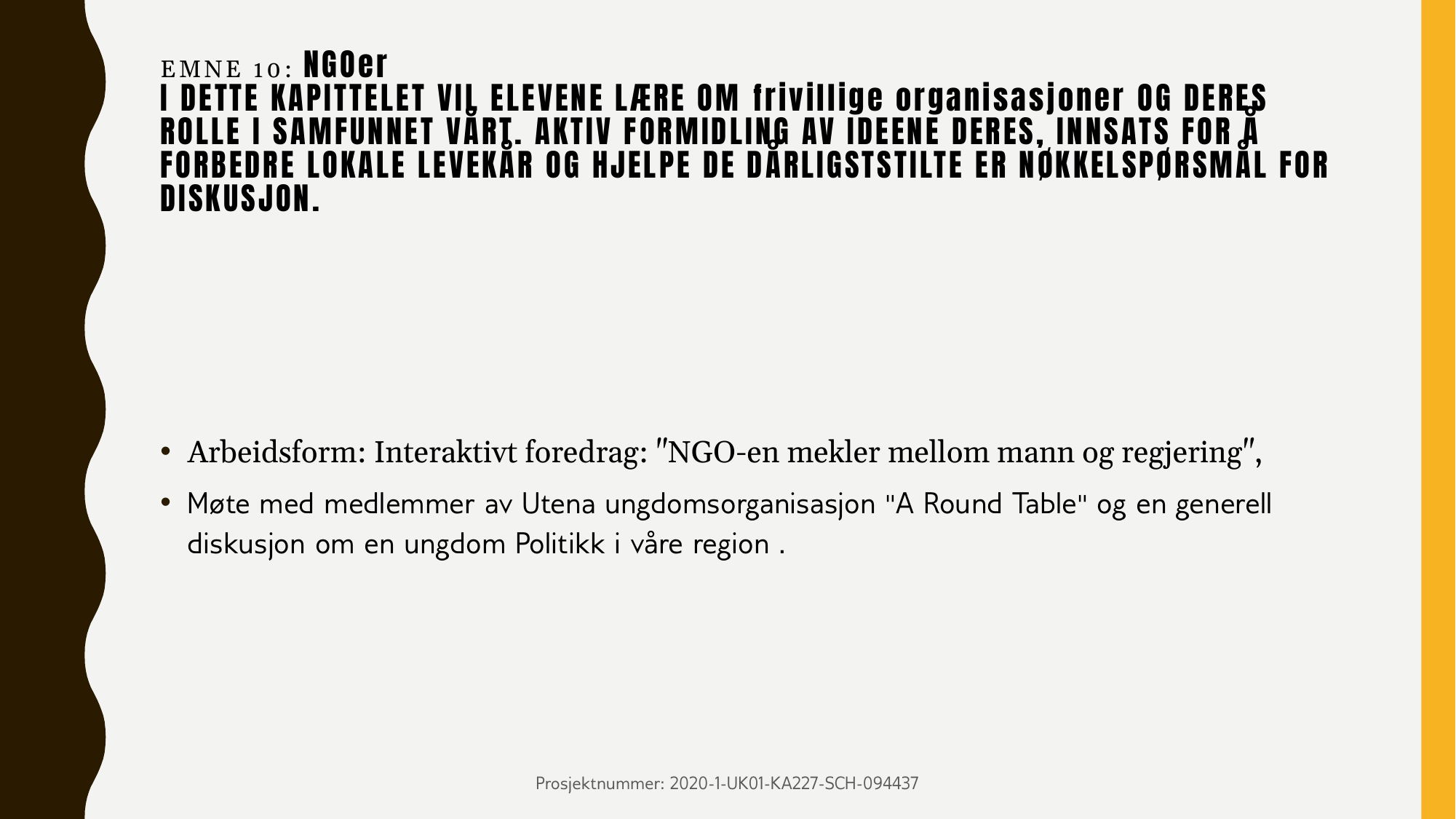

# EMNE 10: NGOer I dette kapittelet vil elevene lære om frivillige organisasjoner og deres rolle i samfunnet vårt. Aktiv formidling av ideene deres, innsats for å forbedre lokale levekår og hjelpe de dårligststilte er nøkkelspørsmål for diskusjon.

Arbeidsform: Interaktivt foredrag: "NGO-en mekler mellom mann og regjering",
Møte med medlemmer av Utena ungdomsorganisasjon "A Round Table" og en generell diskusjon om en ungdom Politikk i våre region .
Prosjektnummer: 2020-1-UK01-KA227-SCH-094437